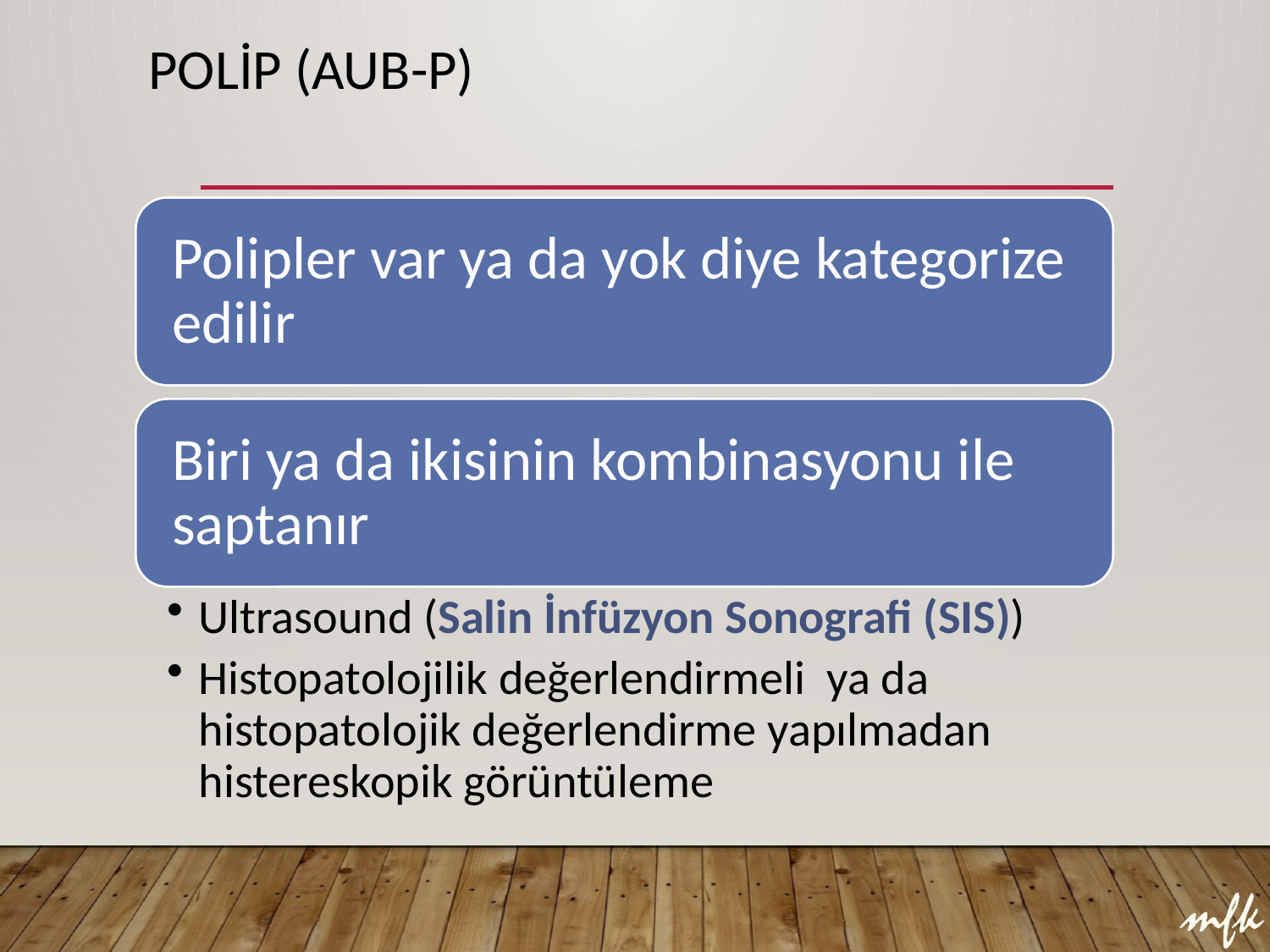

# Polip (AUB-P)
Polipler var ya da yok diye kategorize edilir
Biri ya da ikisinin kombinasyonu ile saptanır
Ultrasound (Salin İnfüzyon Sonografi (SIS))
Histopatolojilik değerlendirmeli  ya da histopatolojik değerlendirme yapılmadan histereskopik görüntüleme